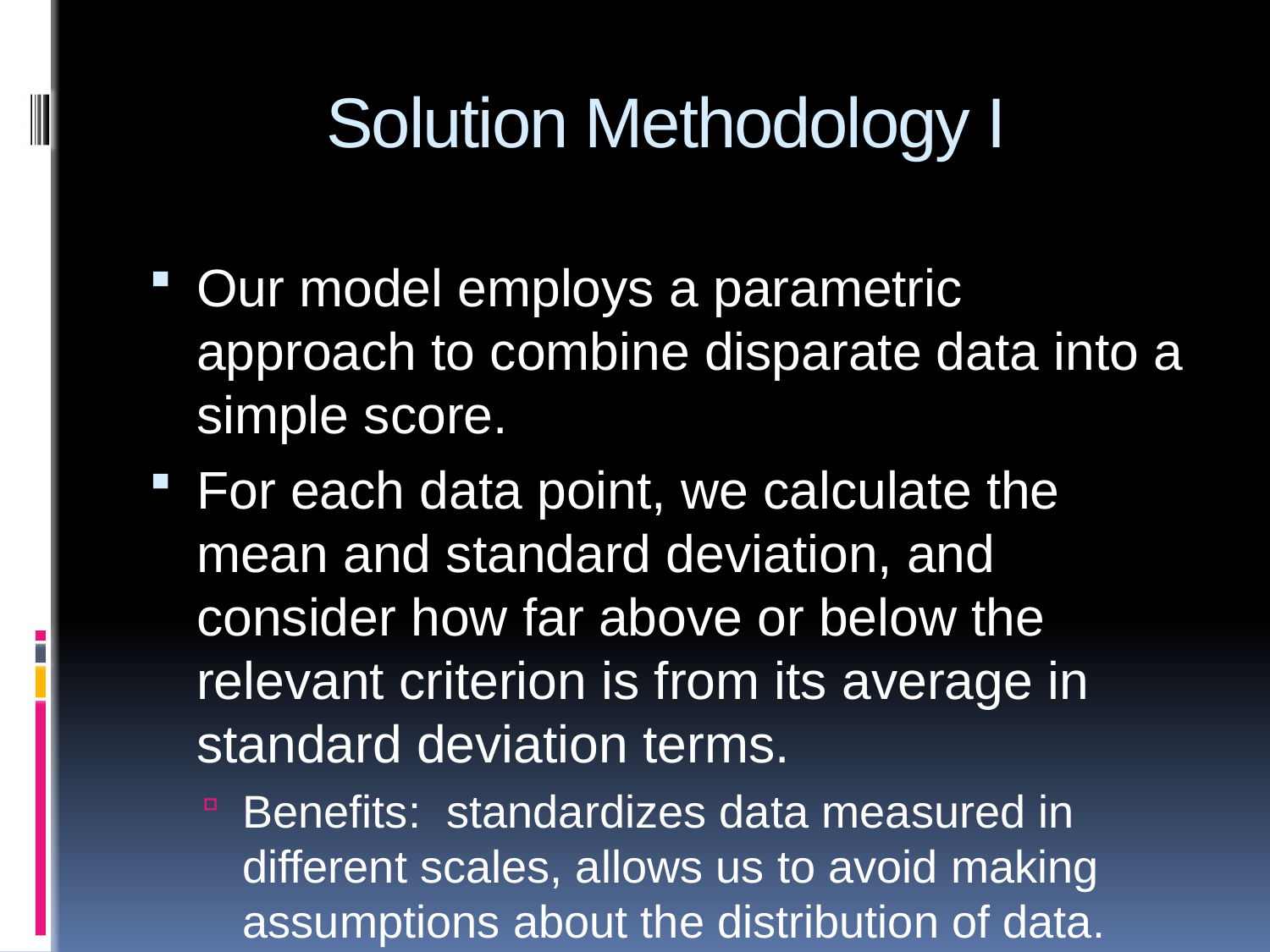

# Solution Methodology I
Our model employs a parametric approach to combine disparate data into a simple score.
For each data point, we calculate the mean and standard deviation, and consider how far above or below the relevant criterion is from its average in standard deviation terms.
Benefits:  standardizes data measured in different scales, allows us to avoid making assumptions about the distribution of data.